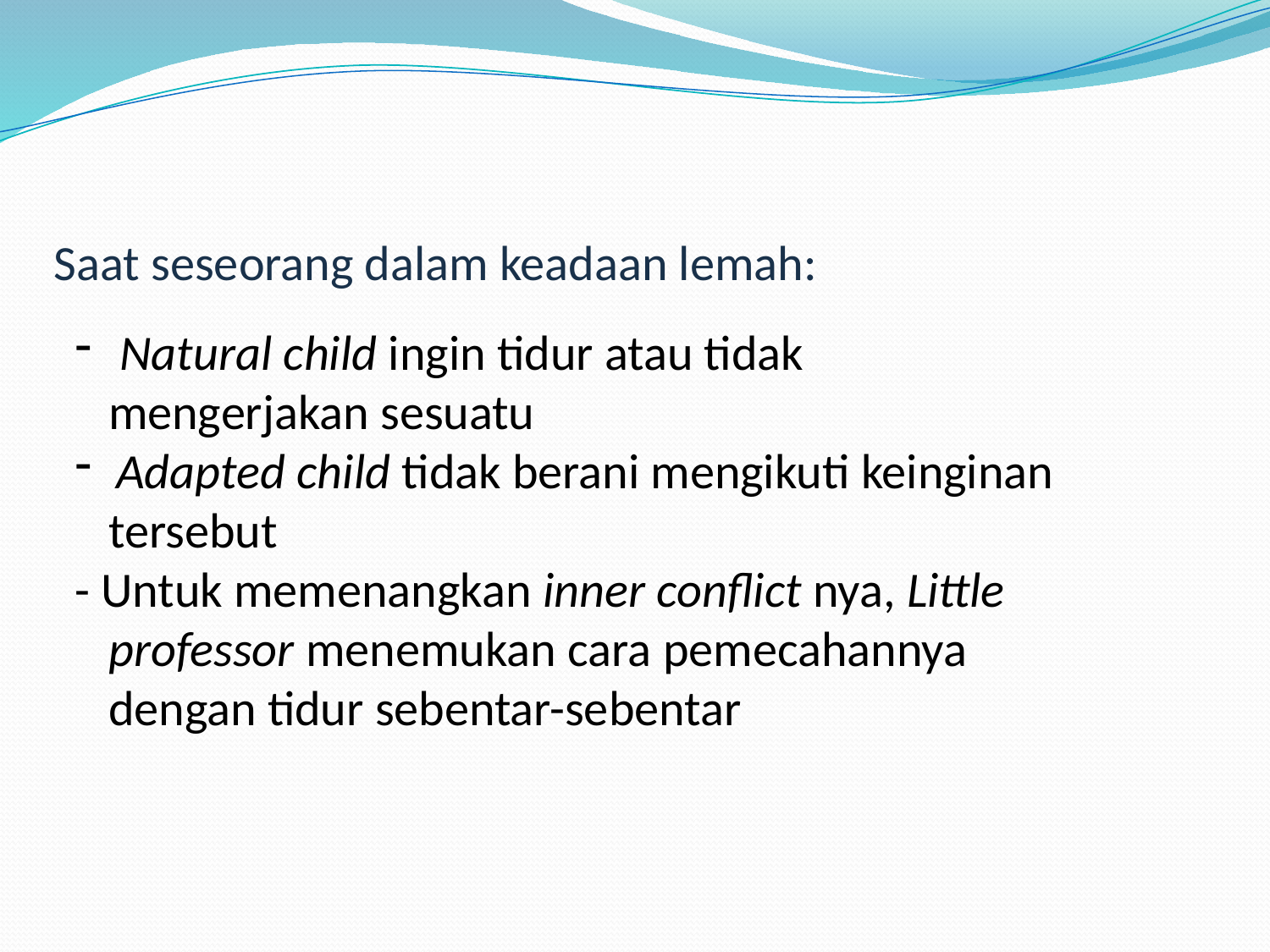

#

Saat seseorang dalam keadaan lemah:

 Natural child ingin tidur atau tidak
   mengerjakan sesuatu
 Adapted child tidak berani mengikuti keinginan
   tersebut
- Untuk memenangkan inner conflict nya, Little
   professor menemukan cara pemecahannya
   dengan tidur sebentar-sebentar